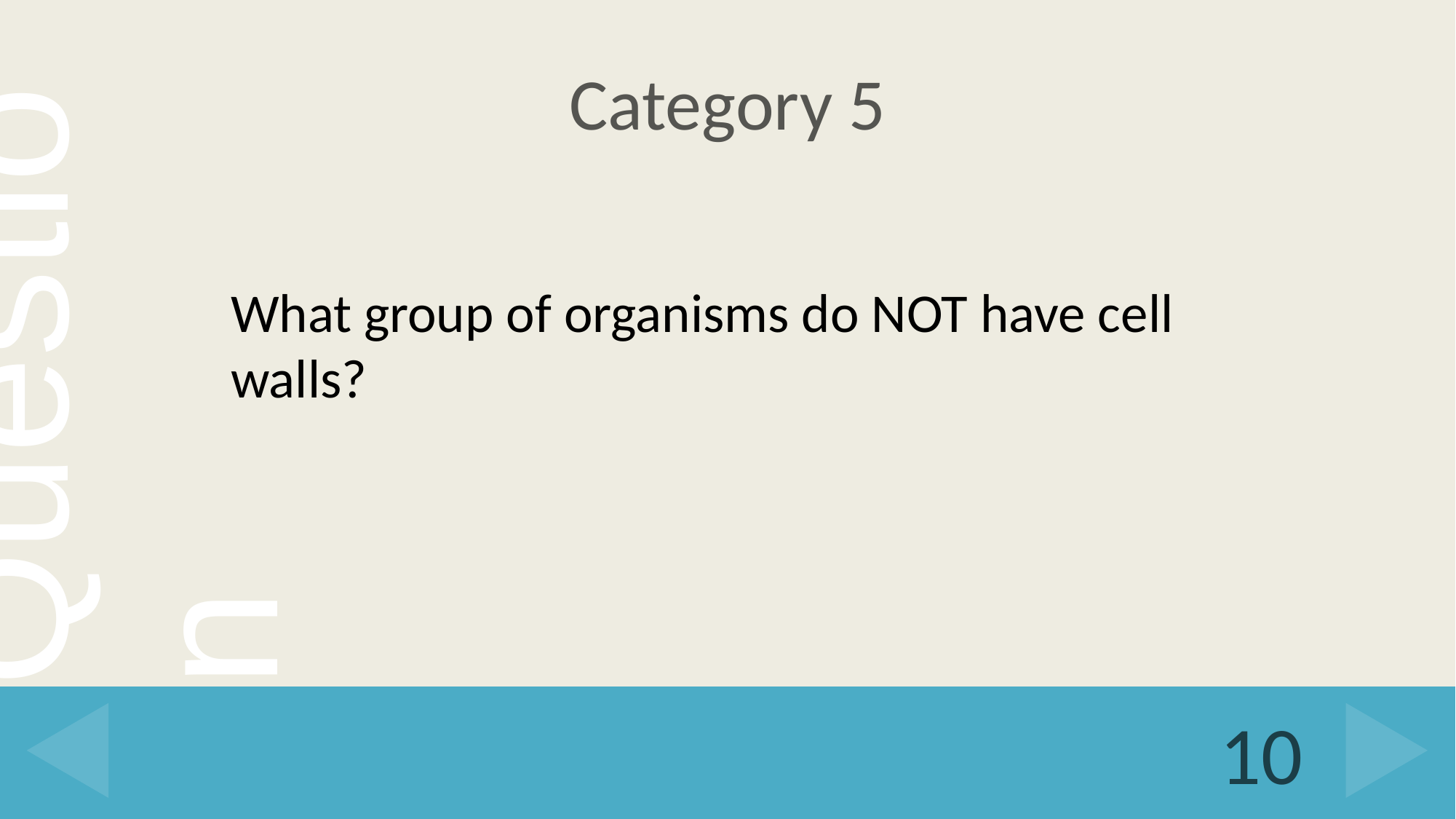

# Category 5
What group of organisms do NOT have cell walls?
10